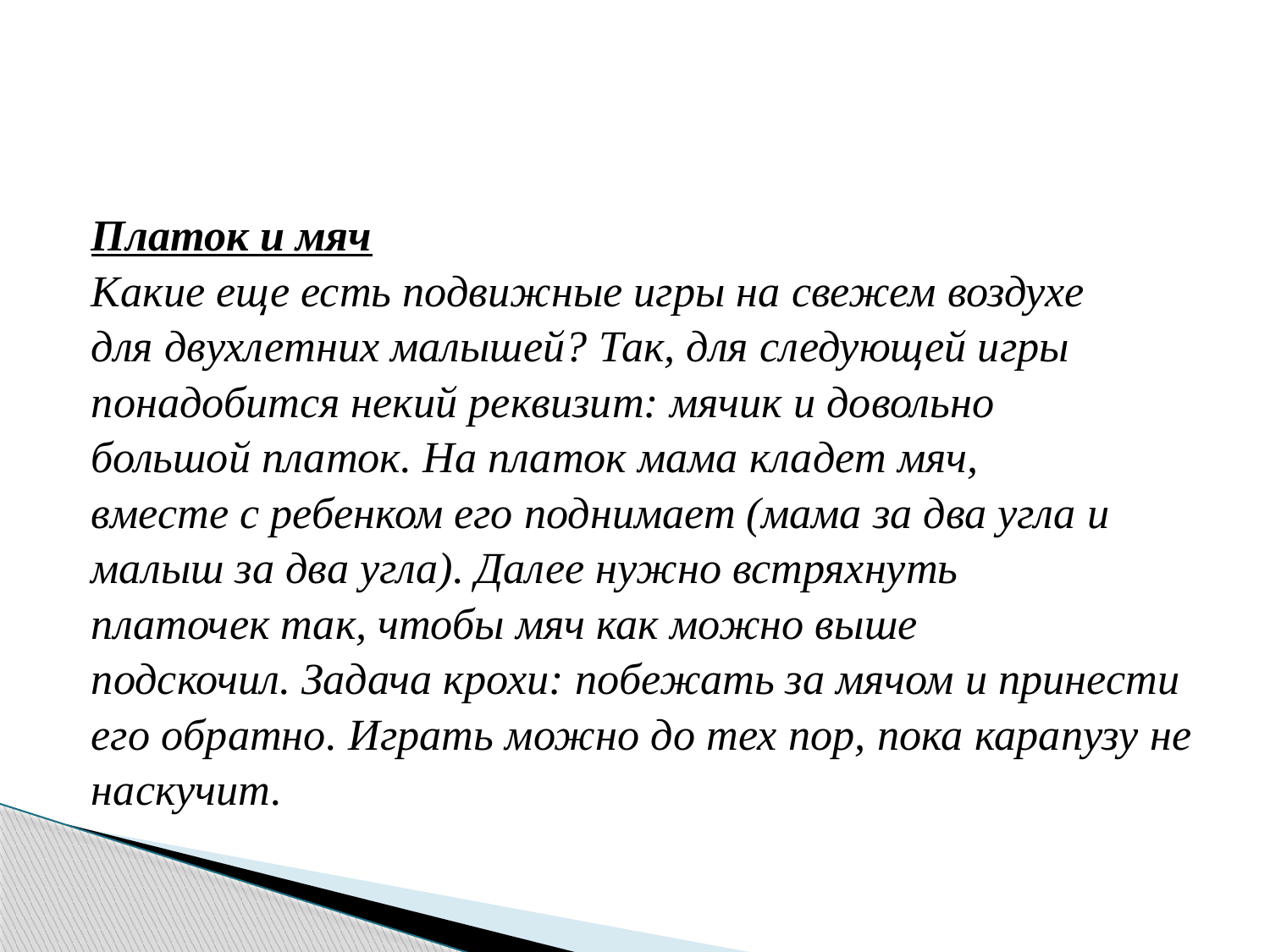

#
Платок и мяч
Какие еще есть подвижные игры на свежем воздухе
для двухлетних малышей? Так, для следующей игры
понадобится некий реквизит: мячик и довольно
большой платок. На платок мама кладет мяч,
вместе с ребенком его поднимает (мама за два угла и
малыш за два угла). Далее нужно встряхнуть
платочек так, чтобы мяч как можно выше
подскочил. Задача крохи: побежать за мячом и принести
его обратно. Играть можно до тех пор, пока карапузу не
наскучит.